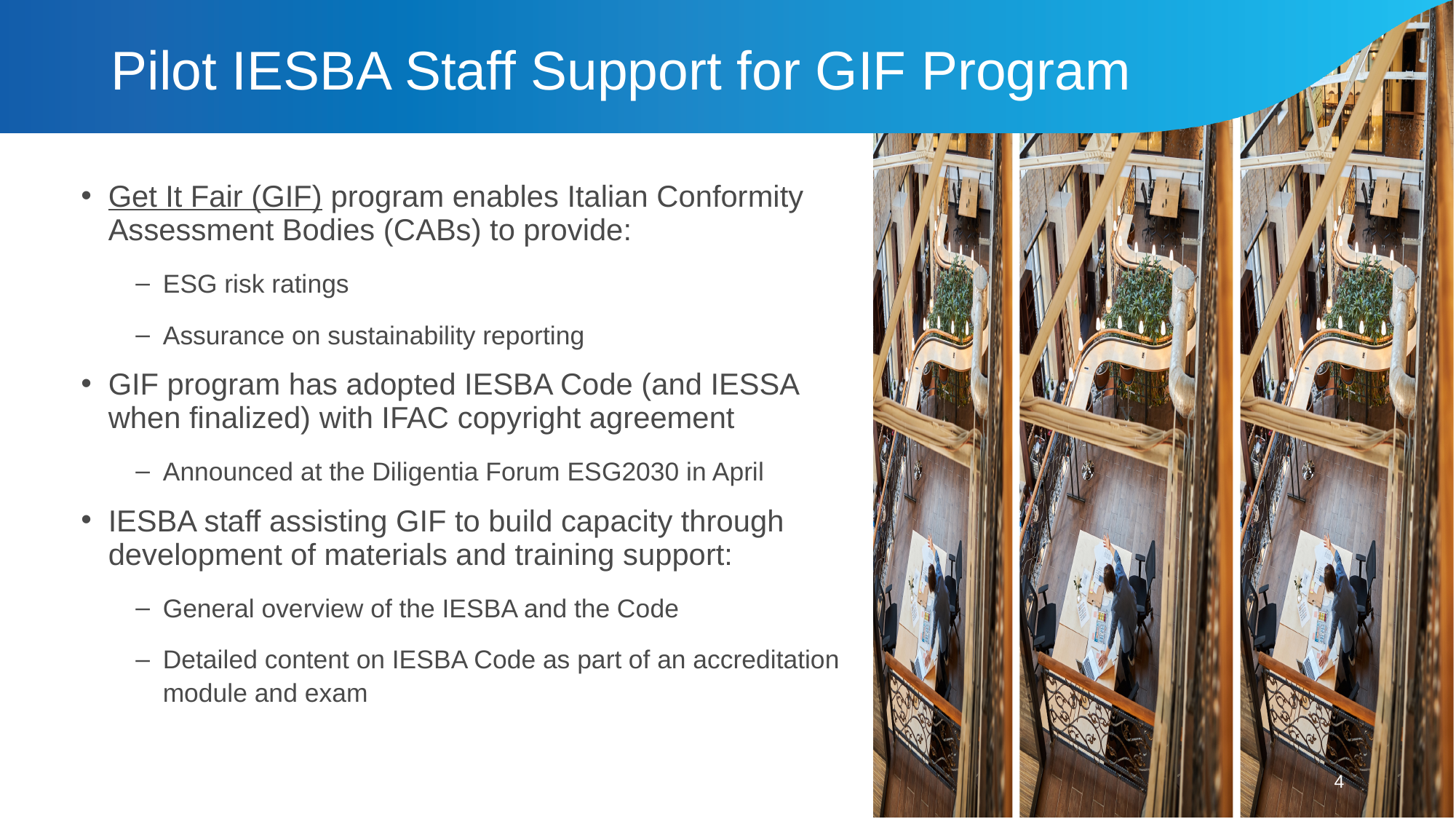

# Pilot IESBA Staff Support for GIF Program
Get It Fair (GIF) program enables Italian Conformity Assessment Bodies (CABs) to provide:
ESG risk ratings
Assurance on sustainability reporting
GIF program has adopted IESBA Code (and IESSA when finalized) with IFAC copyright agreement
Announced at the Diligentia Forum ESG2030 in April
IESBA staff assisting GIF to build capacity through development of materials and training support:
General overview of the IESBA and the Code
Detailed content on IESBA Code as part of an accreditation module and exam
4